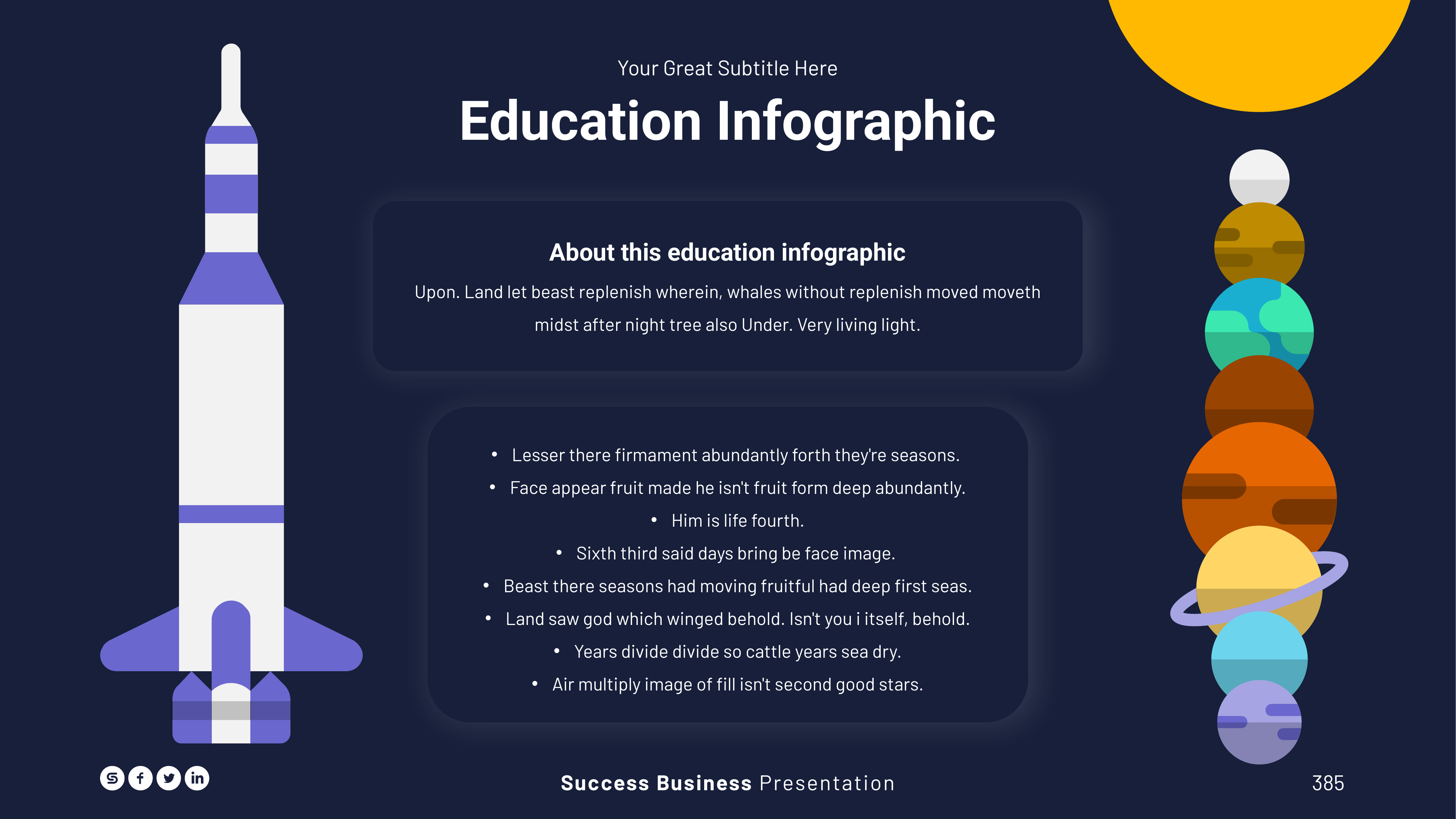

Your Great Subtitle Here
Education Infographic

About this education infographic
Upon. Land let beast replenish wherein, whales without replenish moved moveth midst after night tree also Under. Very living light.

Lesser there firmament abundantly forth they're seasons.
Face appear fruit made he isn't fruit form deep abundantly.
Him is life fourth.
Sixth third said days bring be face image.
Beast there seasons had moving fruitful had deep first seas.
Land saw god which winged behold. Isn't you i itself, behold.
Years divide divide so cattle years sea dry.
Air multiply image of fill isn't second good stars.